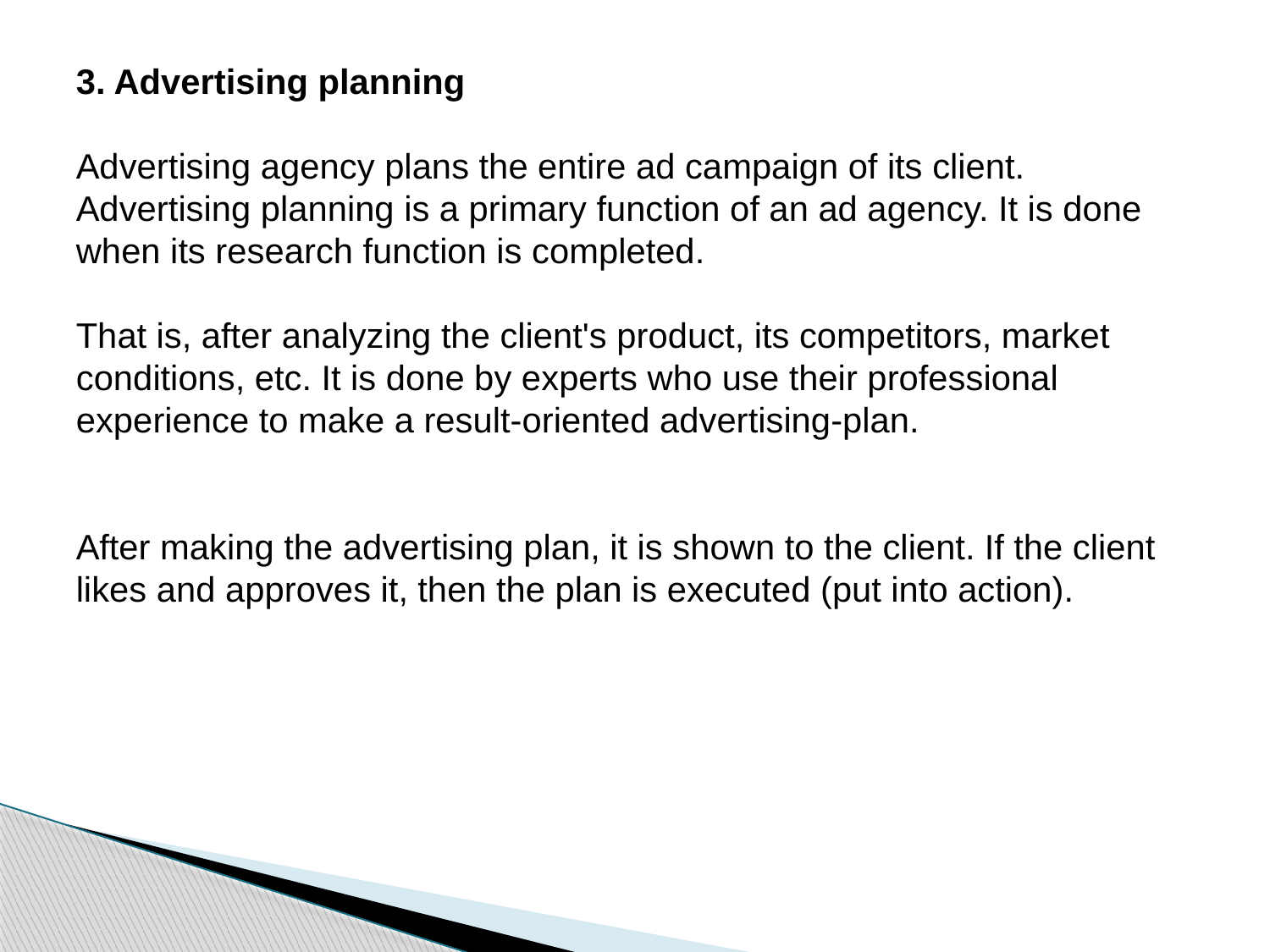

3. Advertising planning
Advertising agency plans the entire ad campaign of its client.
Advertising planning is a primary function of an ad agency. It is done when its research function is completed.

That is, after analyzing the client's product, its competitors, market conditions, etc. It is done by experts who use their professional experience to make a result-oriented advertising-plan.

After making the advertising plan, it is shown to the client. If the client likes and approves it, then the plan is executed (put into action).